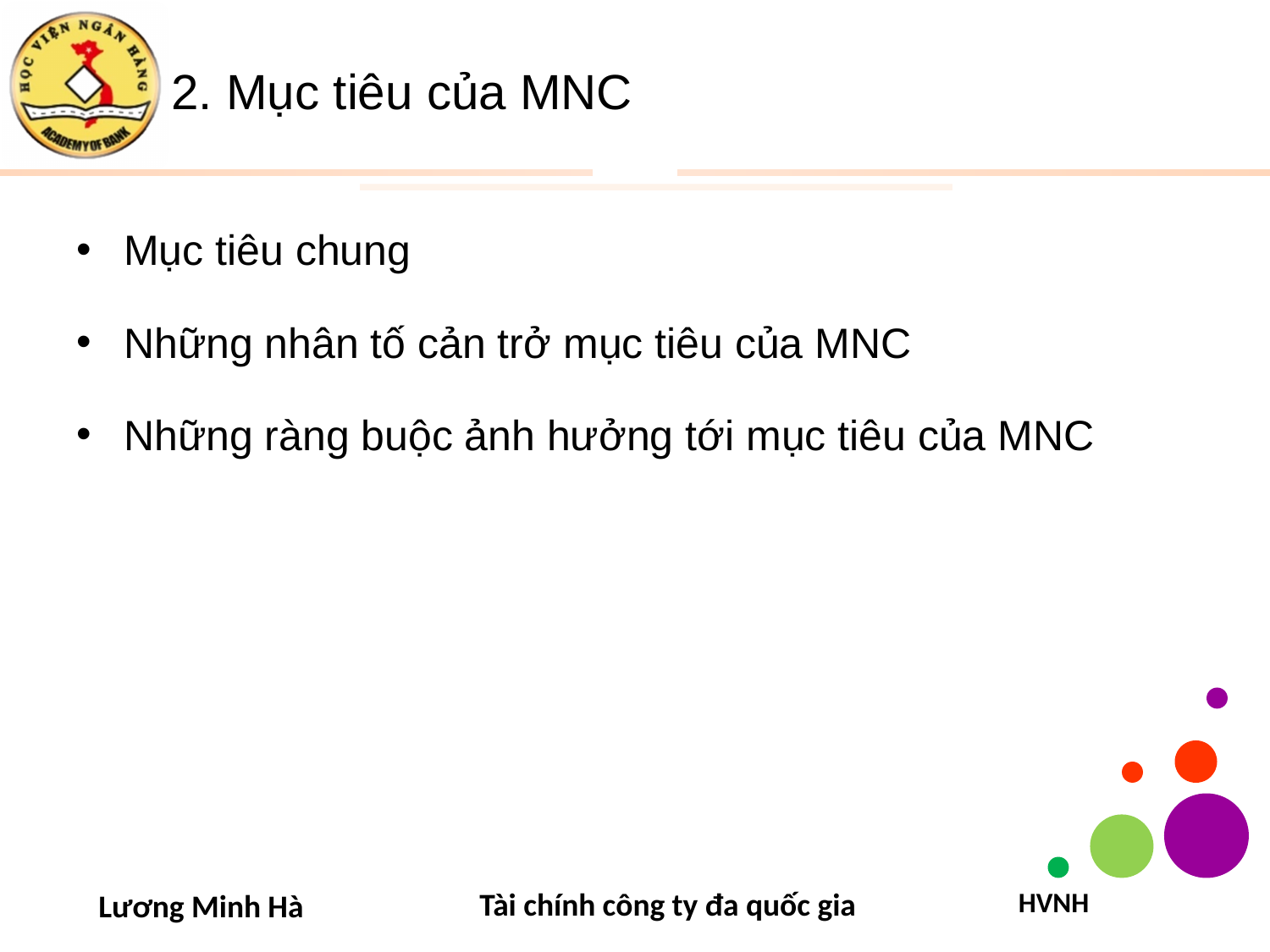

# 2. Mục tiêu của MNC
Mục tiêu chung
Những nhân tố cản trở mục tiêu của MNC
Những ràng buộc ảnh hưởng tới mục tiêu của MNC